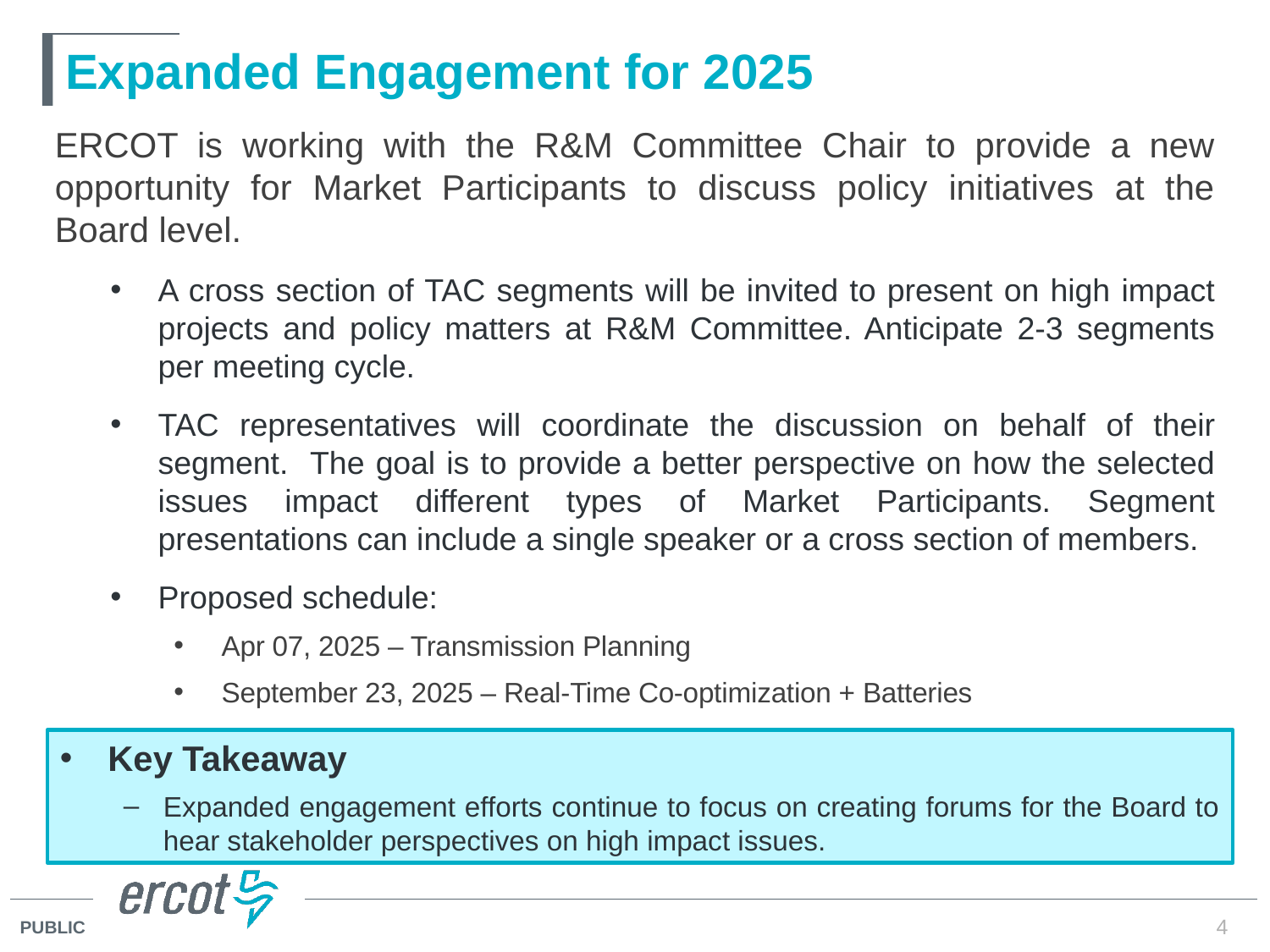

# Expanded Engagement for 2025

ERCOT is working with the R&M Committee Chair to provide a new opportunity for Market Participants to discuss policy initiatives at the Board level.
A cross section of TAC segments will be invited to present on high impact projects and policy matters at R&M Committee. Anticipate 2-3 segments per meeting cycle.
TAC representatives will coordinate the discussion on behalf of their segment.  The goal is to provide a better perspective on how the selected issues impact different types of Market Participants. Segment presentations can include a single speaker or a cross section of members.
Proposed schedule:
Apr 07, 2025 – Transmission Planning
September 23, 2025 – Real-Time Co-optimization + Batteries

Key Takeaway
Expanded engagement efforts continue to focus on creating forums for the Board to hear stakeholder perspectives on high impact issues.
4